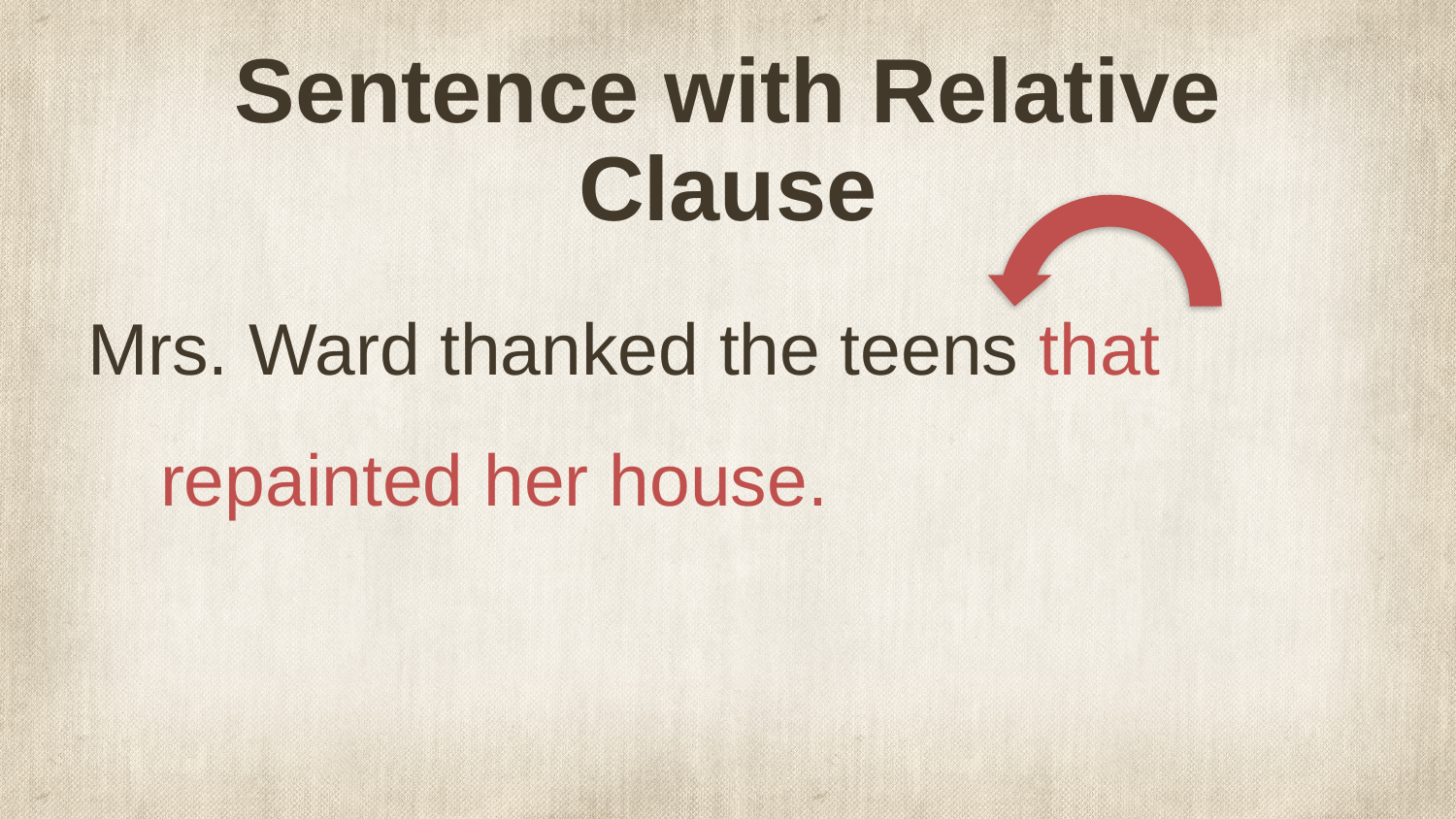

# Sentence with Relative Clause

Mrs. Ward thanked the teens that repainted her house.